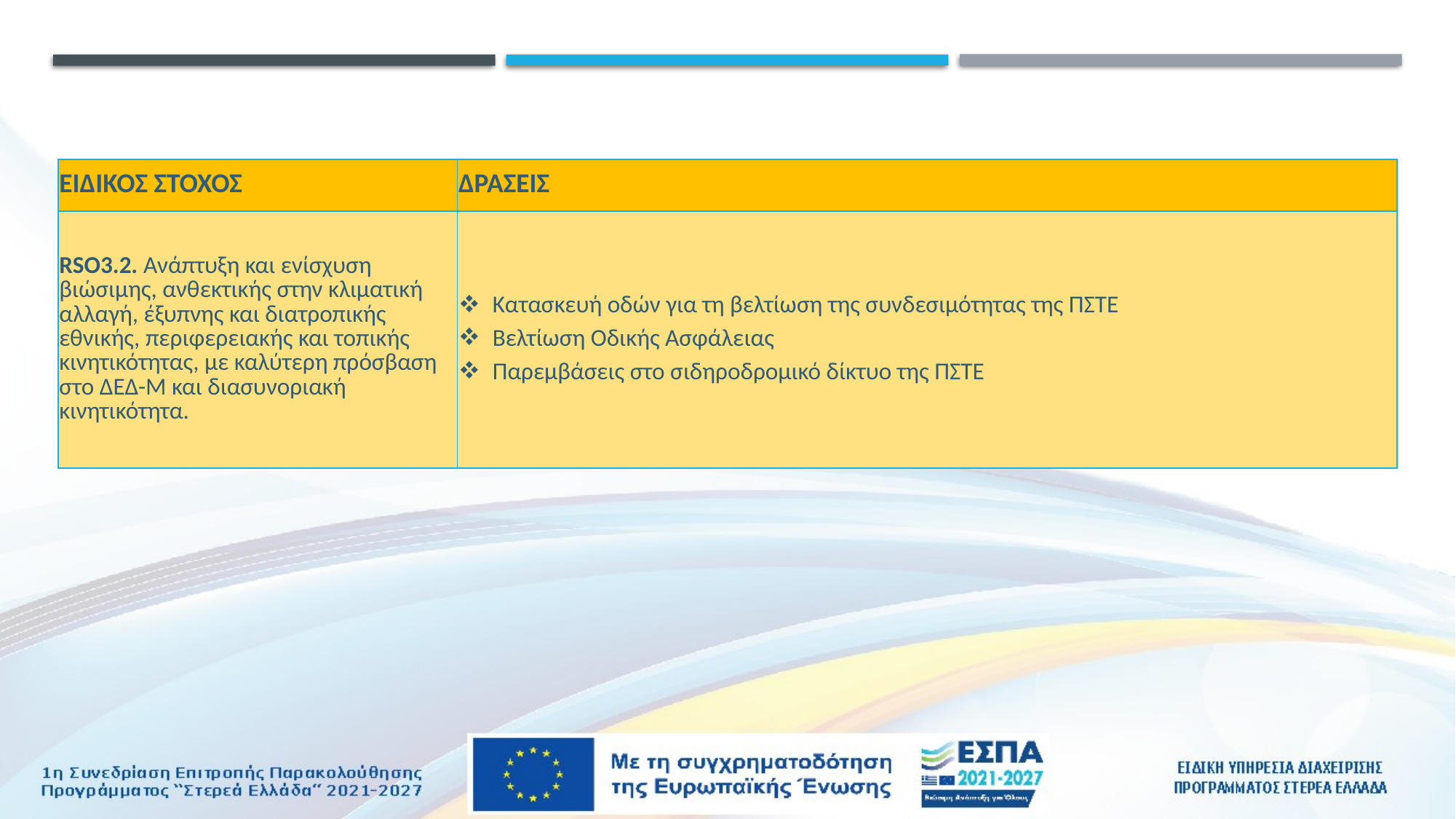

| ΕΙΔΙΚΟΣ ΣΤΟΧΟΣ | ΔΡΑΣΕΙΣ |
| --- | --- |
| RSO3.2. Ανάπτυξη και ενίσχυση βιώσιμης, ανθεκτικής στην κλιματική αλλαγή, έξυπνης και διατροπικής εθνικής, περιφερειακής και τοπικής κινητικότητας, με καλύτερη πρόσβαση στο ΔΕΔ-Μ και διασυνοριακή κινητικότητα. | Κατασκευή οδών για τη βελτίωση της συνδεσιμότητας της ΠΣΤΕ Βελτίωση Οδικής Ασφάλειας Παρεμβάσεις στο σιδηροδρομικό δίκτυο της ΠΣΤΕ |